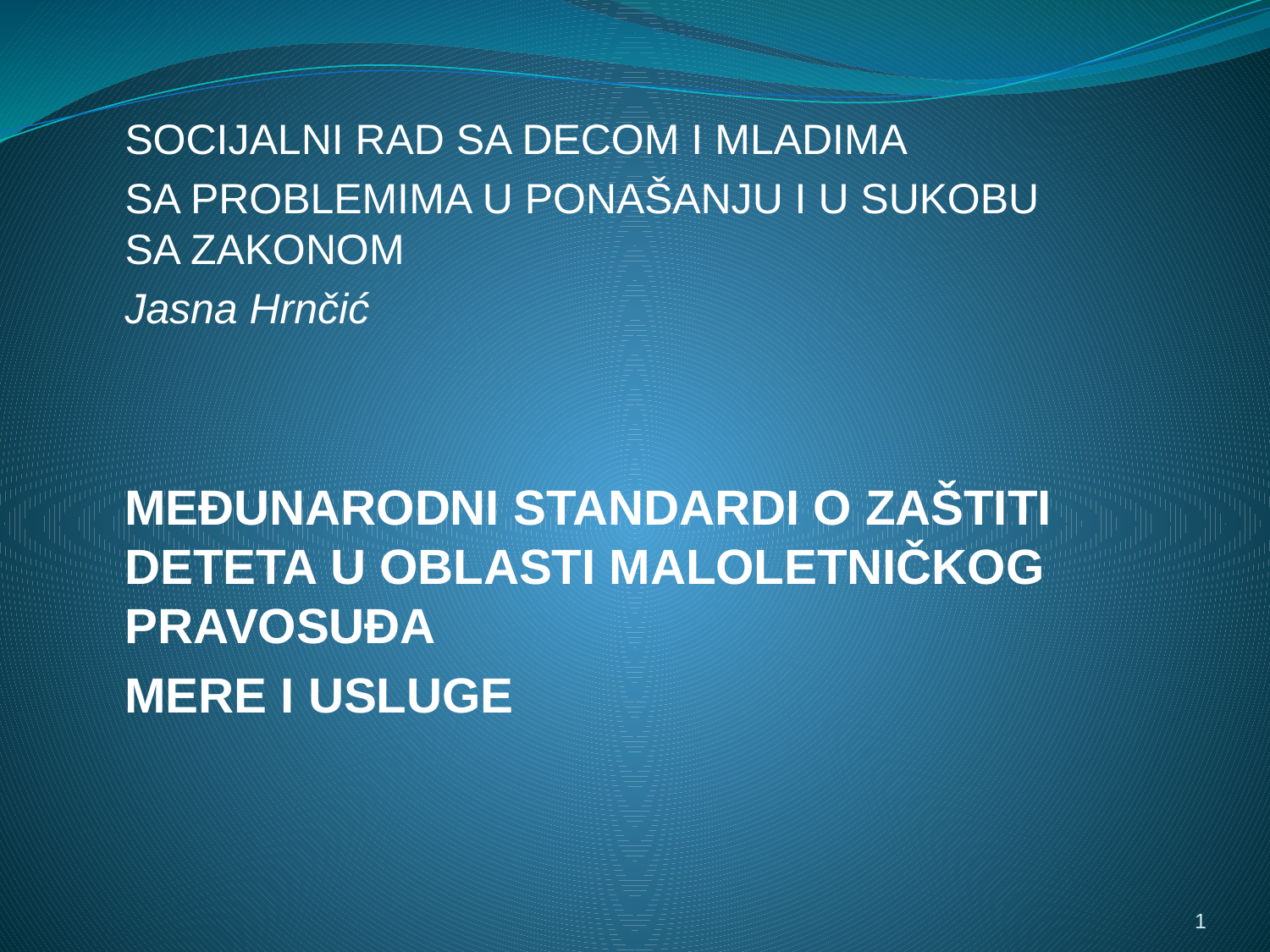

SOCIJALNI RAD SA DECOM I MLADIMA
SA PROBLEMIMA U PONAŠANJU I U SUKOBU SA ZAKONOM
Jasna Hrnčić

MEĐUNARODNI STANDARDI O ZAŠTITI DETETA U OBLASTI MALOLETNIČKOG PRAVOSUĐA
MERE I USLUGE

#
1